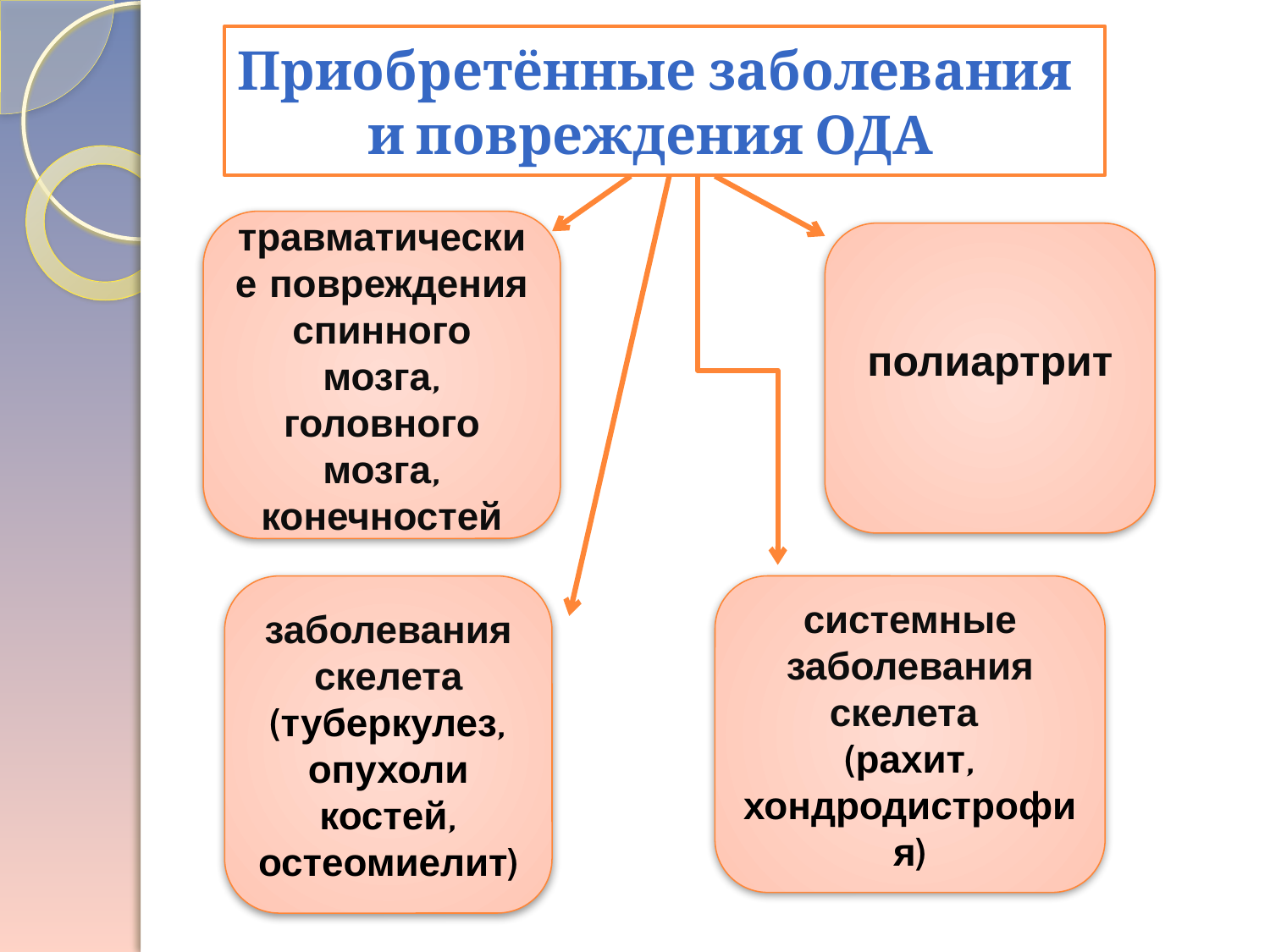

# Приобретённые заболевания и повреждения ОДА
травматические повреждения спинного мозга, головного мозга, конечностей
полиартрит

заболевания скелета (туберкулез, опухоли костей, остеомиелит)
системные заболевания скелета
(рахит, хондродистрофия)